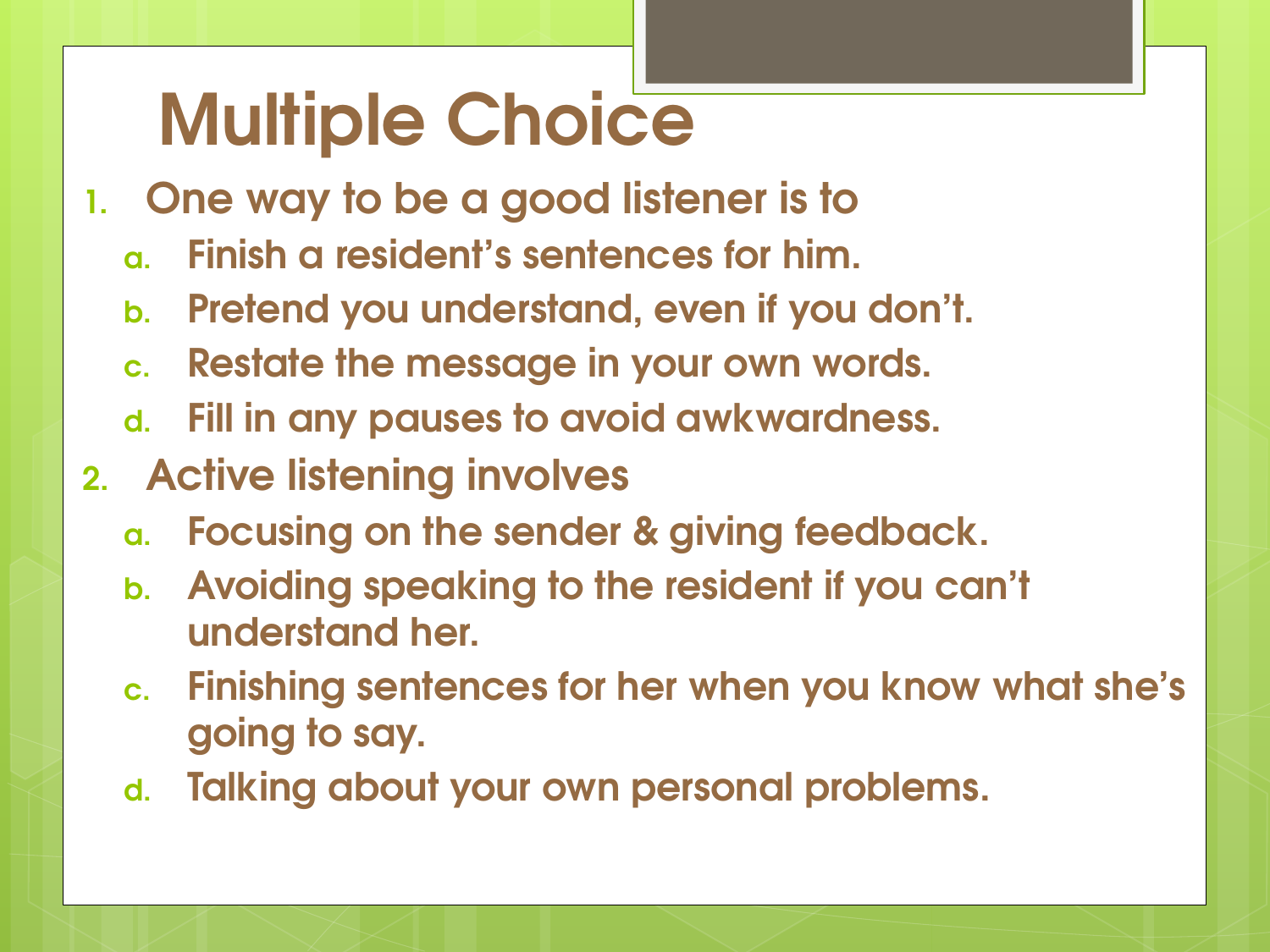

# Multiple Choice
One way to be a good listener is to
Finish a resident’s sentences for him.
Pretend you understand, even if you don’t.
Restate the message in your own words.
Fill in any pauses to avoid awkwardness.
Active listening involves
Focusing on the sender & giving feedback.
Avoiding speaking to the resident if you can’t understand her.
Finishing sentences for her when you know what she’s going to say.
Talking about your own personal problems.